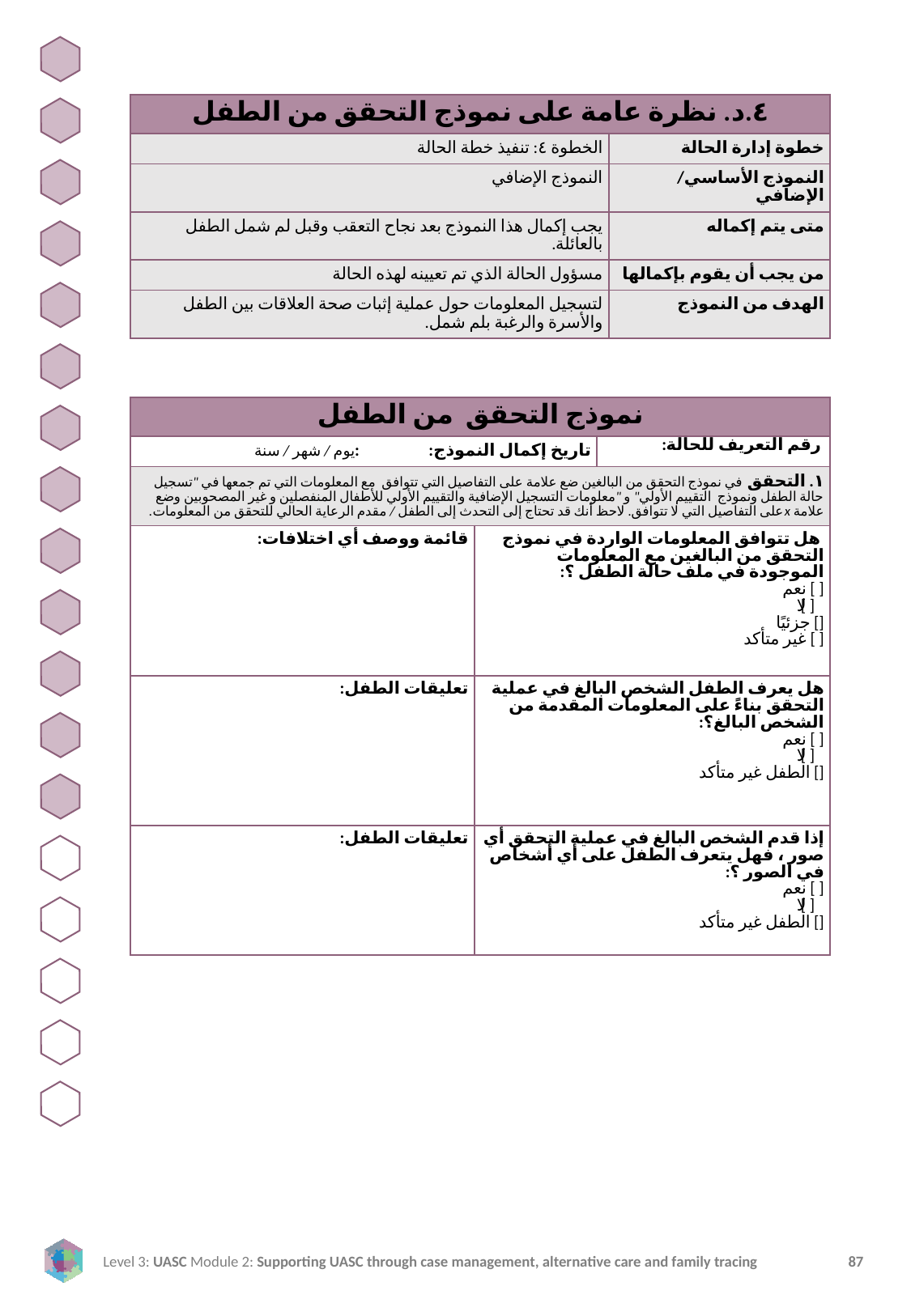

| ٤.د. نظرة عامة على نموذج التحقق من الطفل |  |
| --- | --- |
| الخطوة ٤: تنفيذ خطة الحالة | خطوة إدارة الحالة |
| النموذج الإضافي | النموذج الأساسي/ الإضافي |
| يجب إكمال هذا النموذج بعد نجاح التعقب وقبل لم شمل الطفل بالعائلة. | متى يتم إكماله |
| مسؤول الحالة الذي تم تعيينه لهذه الحالة | من يجب أن يقوم بإكمالها |
| لتسجيل المعلومات حول عملية إثبات صحة العلاقات بين الطفل والأسرة والرغبة بلم شمل. | الهدف من النموذج |

| نموذج التحقق من الطفل |  |  |
| --- | --- | --- |
| تاريخ إكمال النموذج: :يوم / شهر / سنة |  | رقم التعريف للحالة: |
| ١. التحقق في نموذج التحقق من البالغين ضع علامة على التفاصيل التي تتوافق مع المعلومات التي تم جمعها في "تسجيل حالة الطفل ونموذج التقييم الأولي" و "معلومات التسجيل الإضافية والتقييم الأولي للأطفال المنفصلين و غير المصحوبين وضع علامة xعلى التفاصيل التي لا تتوافق. لاحظ أنك قد تحتاج إلى التحدث إلى الطفل / مقدم الرعاية الحالي للتحقق من المعلومات. |  |  |
| قائمة ووصف أي اختلافات: | هل تتوافق المعلومات الواردة في نموذج التحقق من البالغين مع المعلومات الموجودة في ملف حالة الطفل ؟: [ ] نعم [ ] لا [] جزئيًا [ ] غير متأكد |  |
| تعليقات الطفل: | هل يعرف الطفل الشخص البالغ في عملية التحقق بناءً على المعلومات المقدمة من الشخص البالغ؟: [ ] نعم [ ] لا [] الطفل غير متأكد |  |
| تعليقات الطفل: | إذا قدم الشخص البالغ في عملية التحقق أي صور ، فهل يتعرف الطفل على أي أشخاص في الصور ؟: [ ] نعم [ ] لا [] الطفل غير متأكد |  |